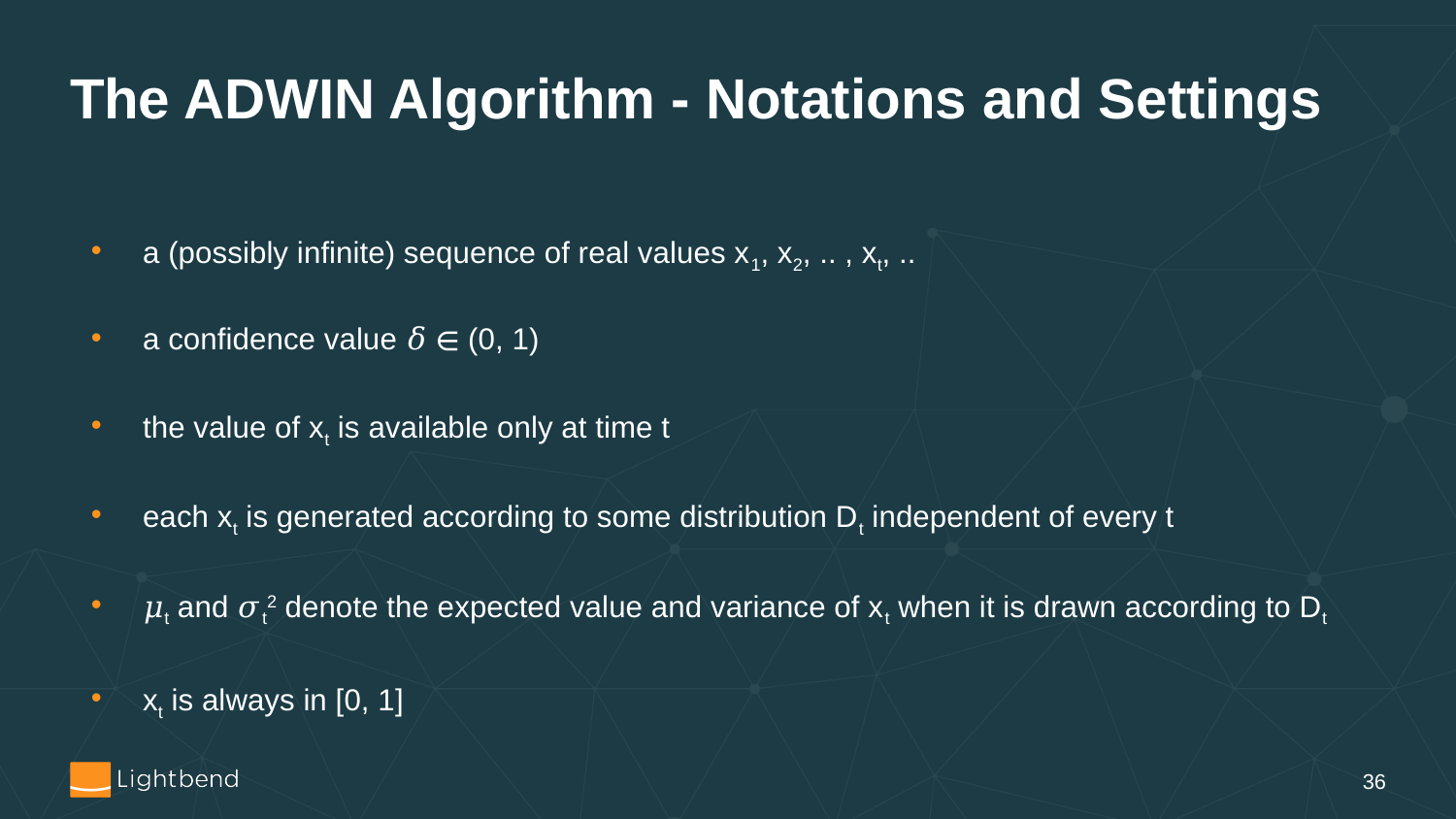

# The ADWIN Algorithm - Notations and Settings

a (possibly infinite) sequence of real values x1, x2, .. , xt, ..

a confidence value 𝛿 ∈ (0, 1)

the value of xt is available only at time t

each xt is generated according to some distribution Dt independent of every t

𝜇t and 𝜎t2 denote the expected value and variance of xt when it is drawn according to Dt

xt is always in [0, 1]
36